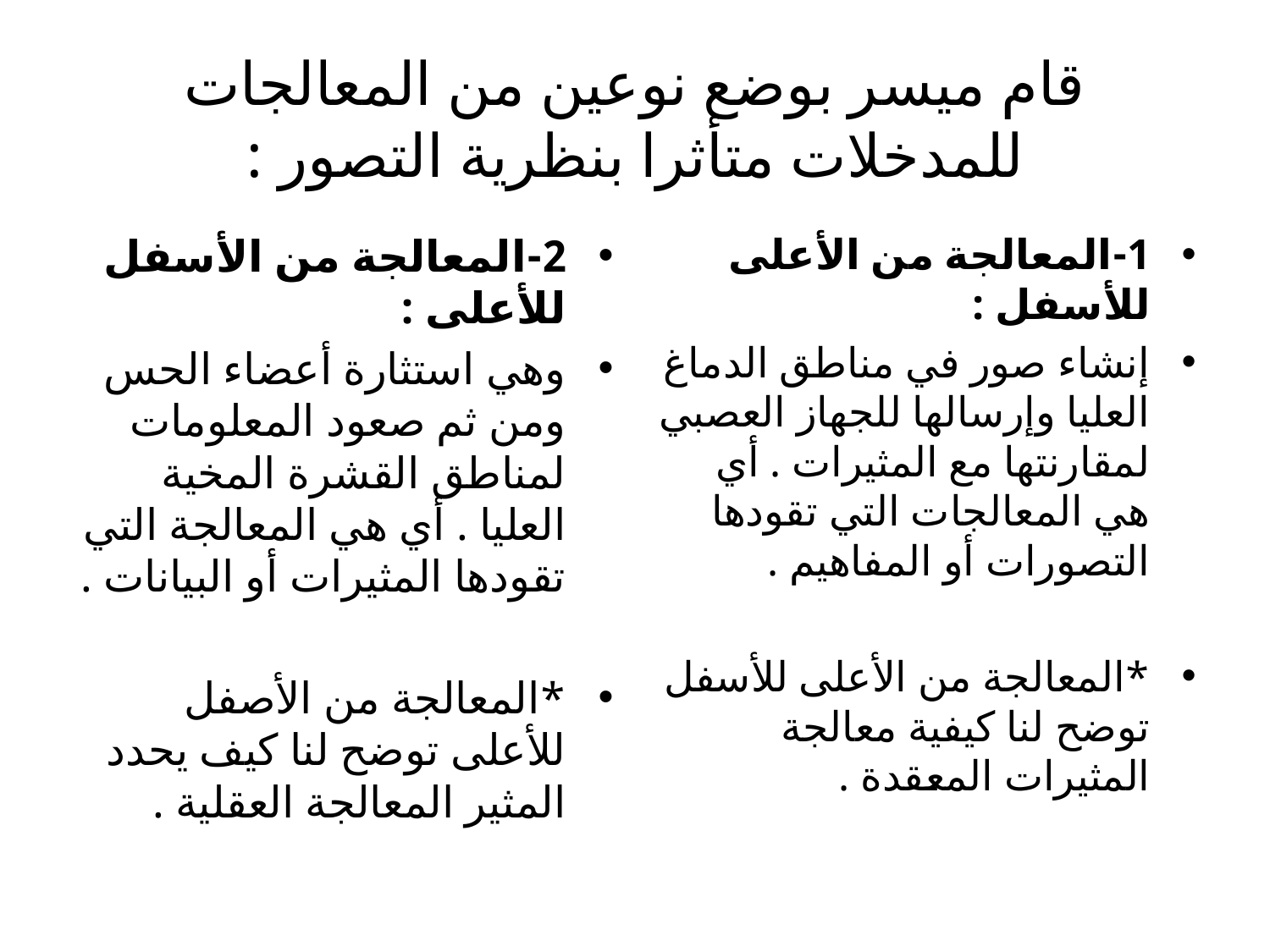

# قام ميسر بوضع نوعين من المعالجات للمدخلات متأثرا بنظرية التصور :
2-المعالجة من الأسفل للأعلى :
وهي استثارة أعضاء الحس ومن ثم صعود المعلومات لمناطق القشرة المخية العليا . أي هي المعالجة التي تقودها المثيرات أو البيانات .

*المعالجة من الأصفل للأعلى توضح لنا كيف يحدد المثير المعالجة العقلية .

1-المعالجة من الأعلى للأسفل :
إنشاء صور في مناطق الدماغ العليا وإرسالها للجهاز العصبي لمقارنتها مع المثيرات . أي هي المعالجات التي تقودها التصورات أو المفاهيم .

*المعالجة من الأعلى للأسفل توضح لنا كيفية معالجة المثيرات المعقدة .